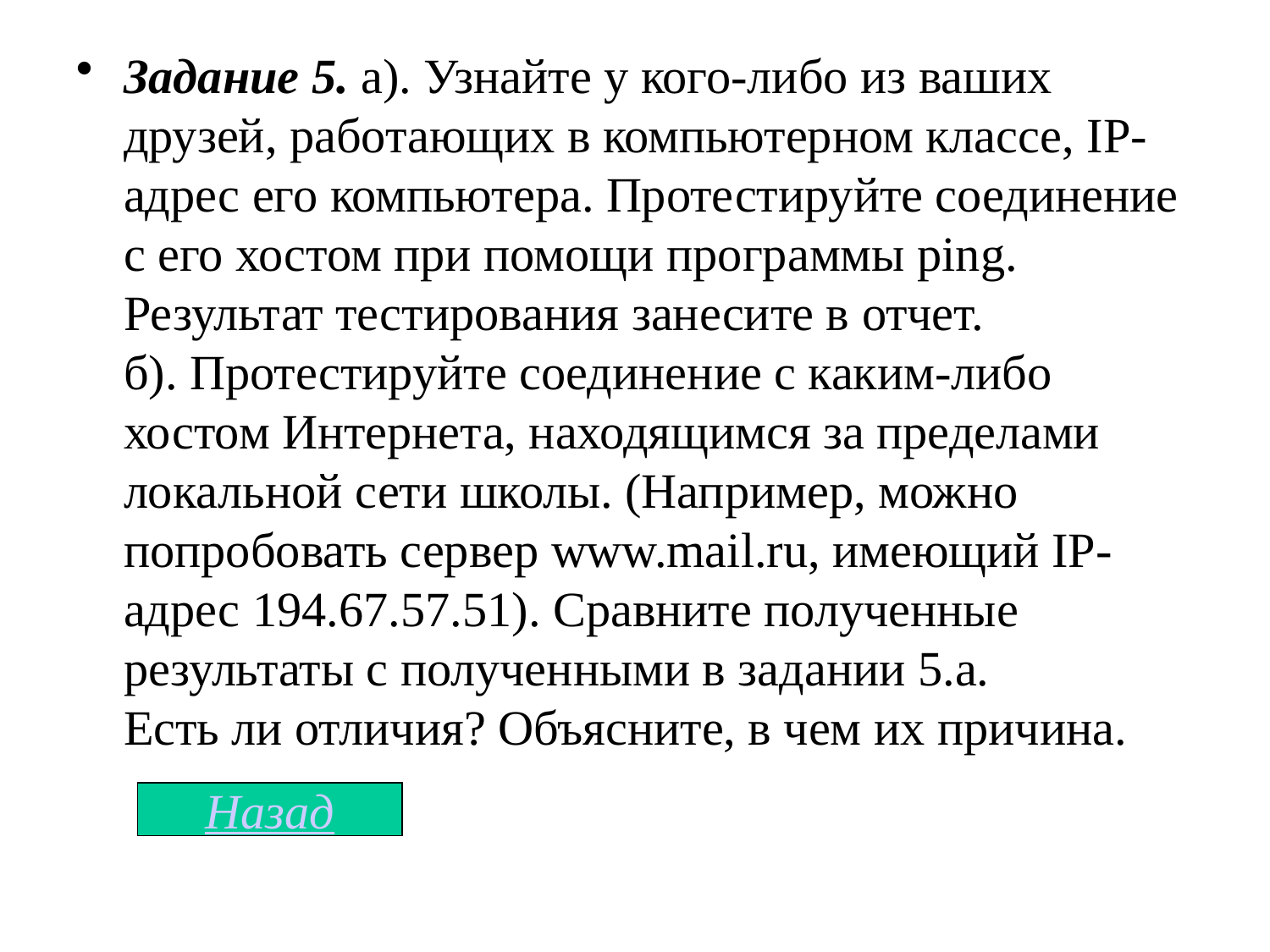

# Задание 5. а). Узнайте у кого-либо из ваших друзей, работающих в компьютерном классе, IP-адрес его компьютера. Протестируйте соединение с его хостом при помощи программы ping. Результат тестирования занесите в отчет. б). Протестируйте соединение с каким-либо хостом Интернета, находящимся за пределами локальной сети школы. (Например, можно попробовать сервер www.mail.ru, имеющий IP-адрес 194.67.57.51). Сравните полученные результаты с полученными в задании 5.а. Есть ли отличия? Объясните, в чем их причина.

Назад